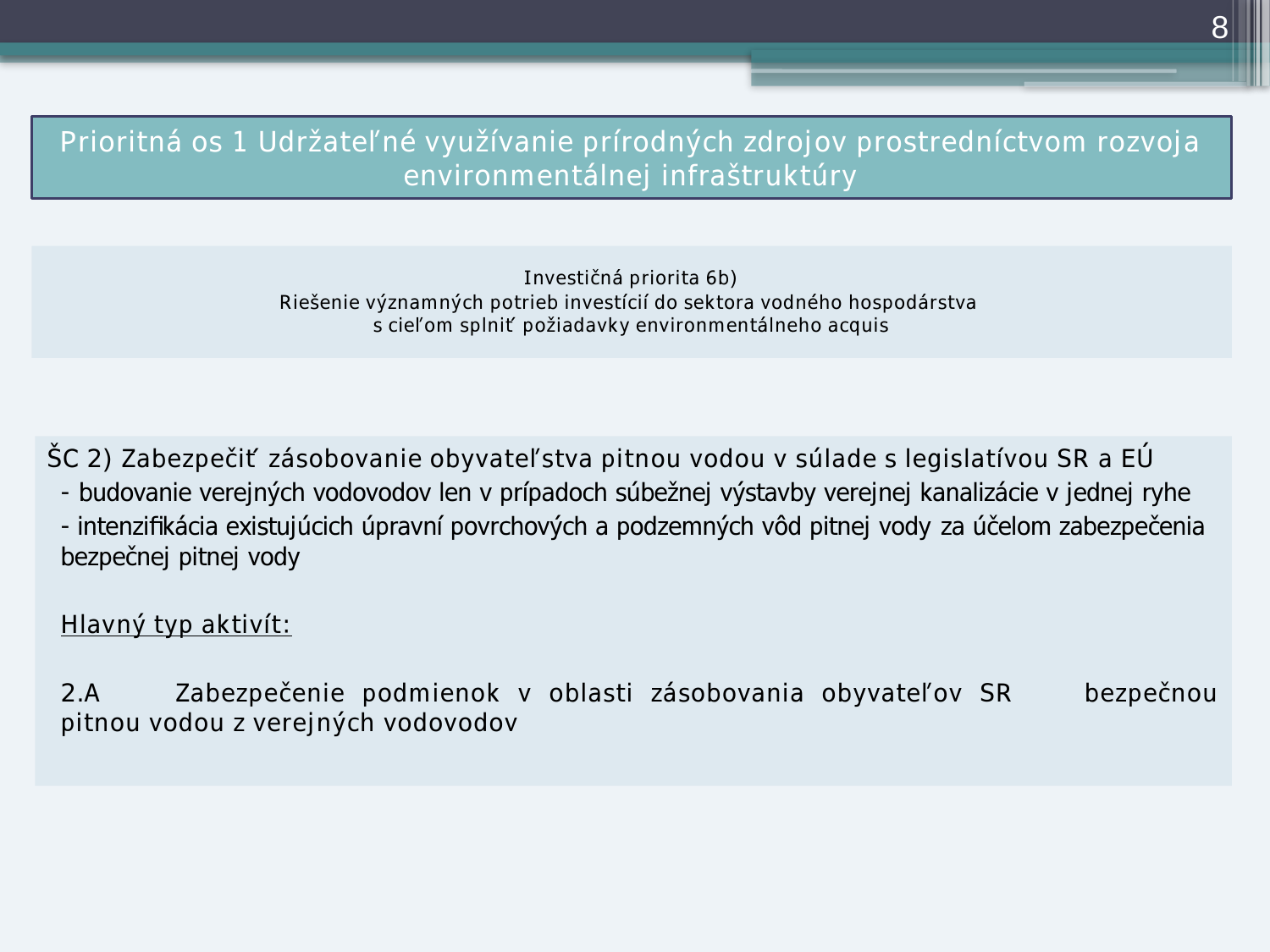

8
Prioritná os 1 Udržateľné využívanie prírodných zdrojov prostredníctvom rozvoja environmentálnej infraštruktúry

Investičná priorita 6b)
Riešenie významných potrieb investícií do sektora vodného hospodárstva
s cieľom splniť požiadavky environmentálneho acquis
ŠC 2) Zabezpečiť zásobovanie obyvateľstva pitnou vodou v súlade s legislatívou SR a EÚ
- budovanie verejných vodovodov len v prípadoch súbežnej výstavby verejnej kanalizácie v jednej ryhe
- intenzifikácia existujúcich úpravní povrchových a podzemných vôd pitnej vody za účelom zabezpečenia bezpečnej pitnej vody

Hlavný typ aktivít:

2.A 	Zabezpečenie podmienok v oblasti zásobovania obyvateľov SR 	bezpečnou pitnou vodou z verejných vodovodov